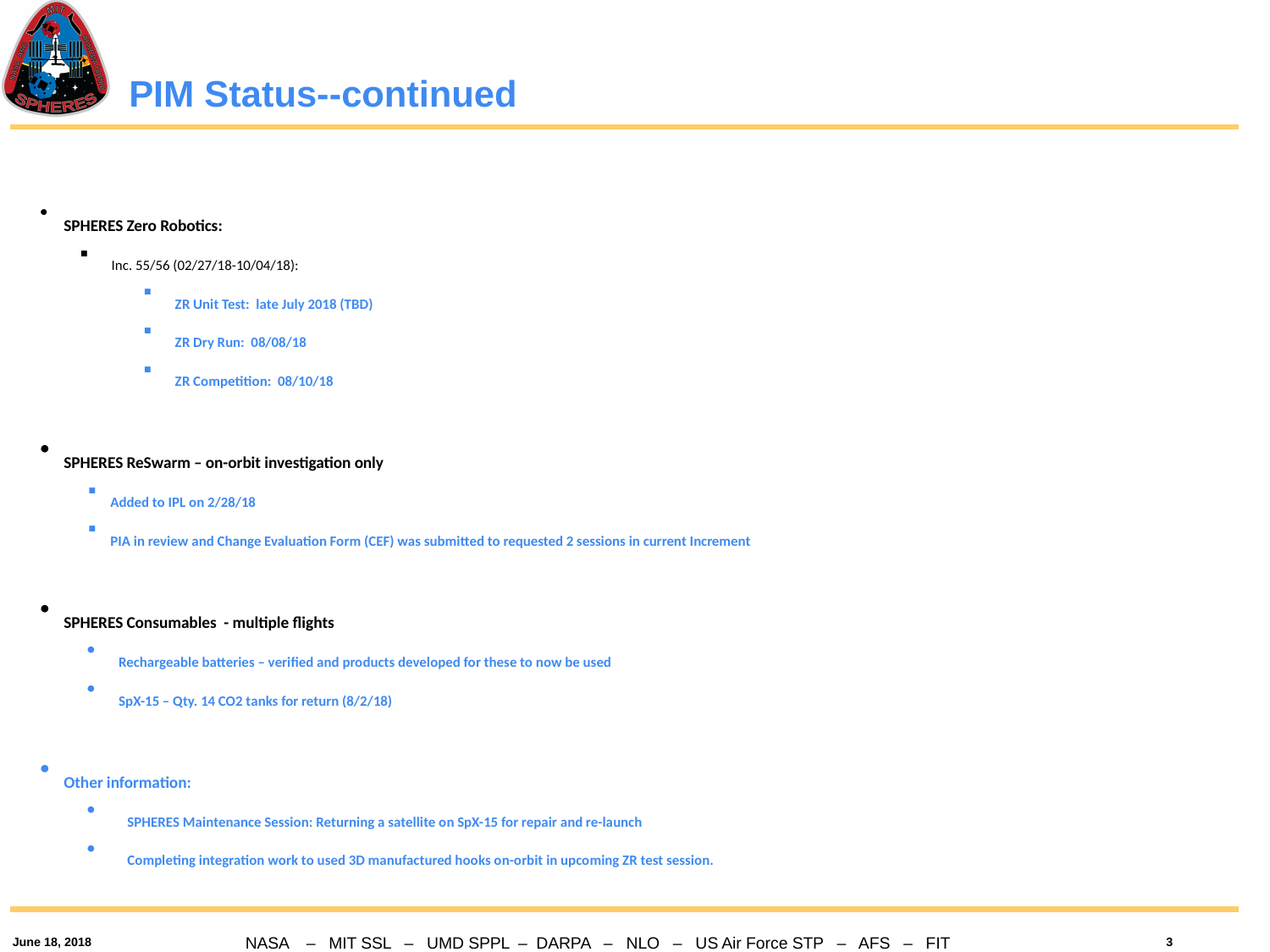

PIM Status--continued

SPHERES Zero Robotics:
Inc. 55/56 (02/27/18-10/04/18):
ZR Unit Test:  late July 2018 (TBD)
ZR Dry Run:  08/08/18
ZR Competition:  08/10/18

SPHERES ReSwarm – on-orbit investigation only
  Added to IPL on 2/28/18
  PIA in review and Change Evaluation Form (CEF) was submitted to requested 2 sessions in current Increment

SPHERES Consumables  - multiple flights
Rechargeable batteries – verified and products developed for these to now be used
SpX-15 – Qty. 14 CO2 tanks for return (8/2/18)

Other information:
SPHERES Maintenance Session: Returning a satellite on SpX-15 for repair and re-launch
Completing integration work to used 3D manufactured hooks on-orbit in upcoming ZR test session.